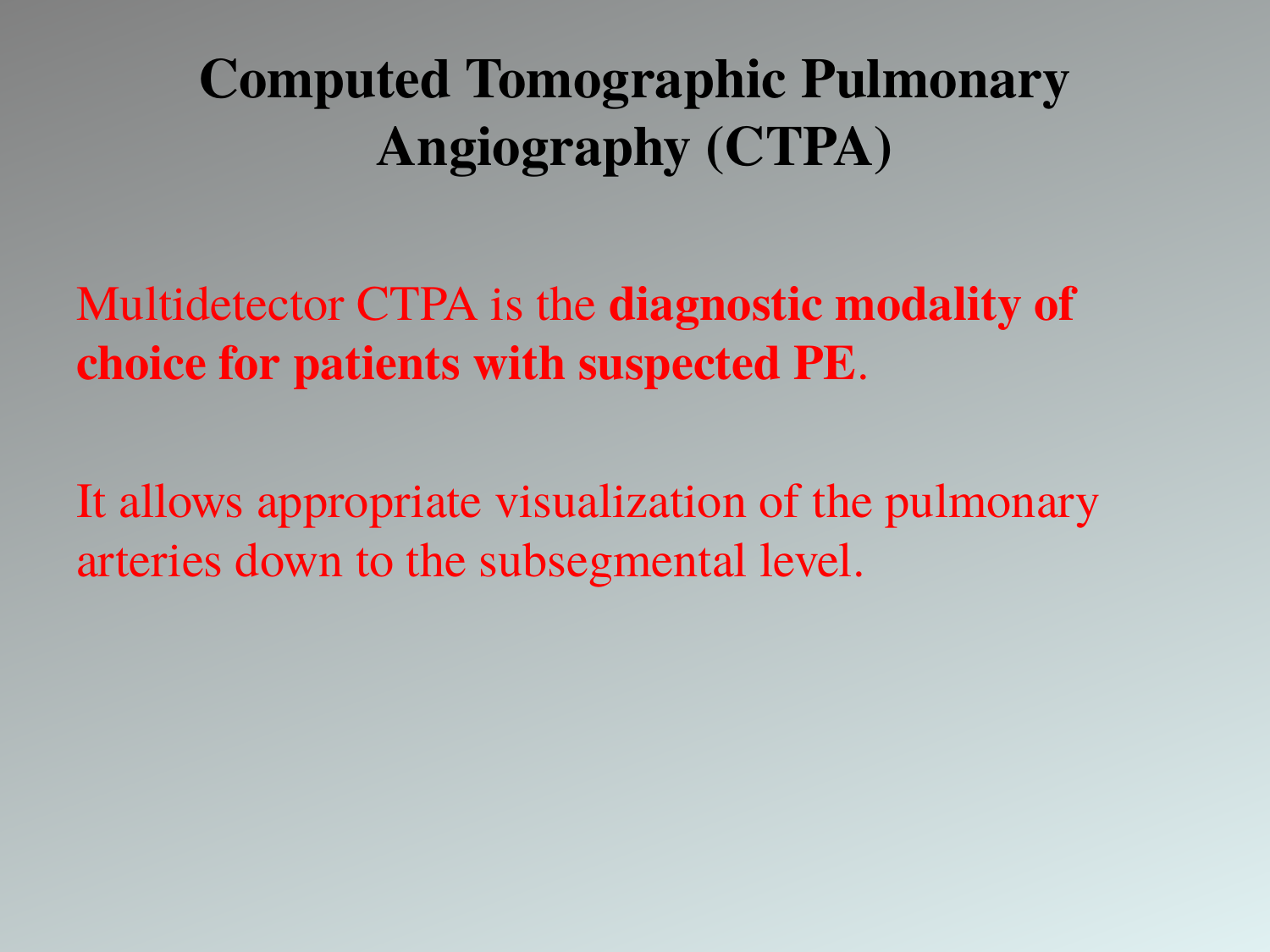

# Computed Tomographic Pulmonary Angiography (CTPA)
Multidetector CTPA is the diagnostic modality of choice for patients with suspected PE.

It allows appropriate visualization of the pulmonary arteries down to the subsegmental level.